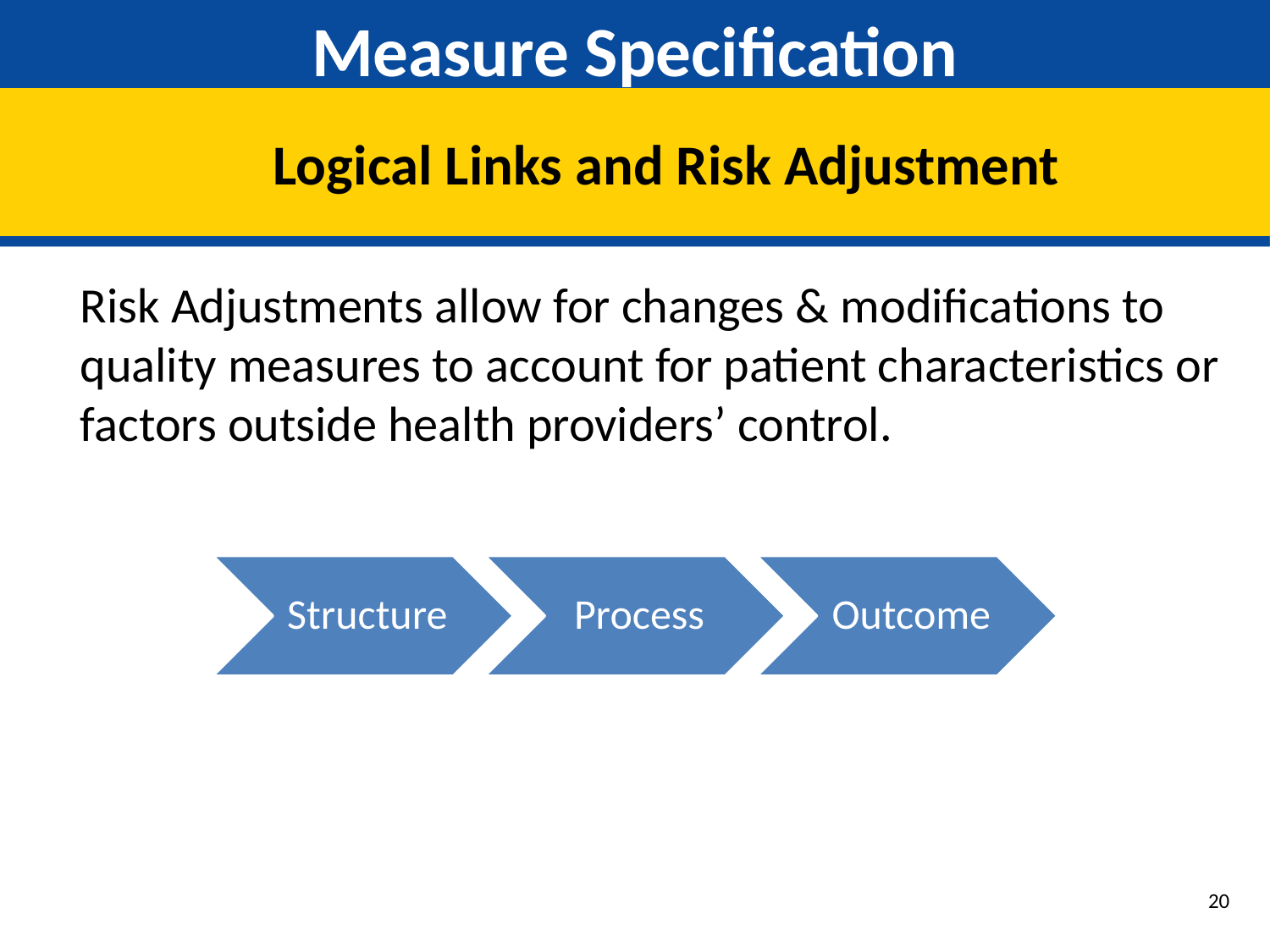

# Measure Specification
Logical Links and Risk Adjustment
Risk Adjustments allow for changes & modifications to quality measures to account for patient characteristics or factors outside health providers’ control.
Structure
Process
Outcome